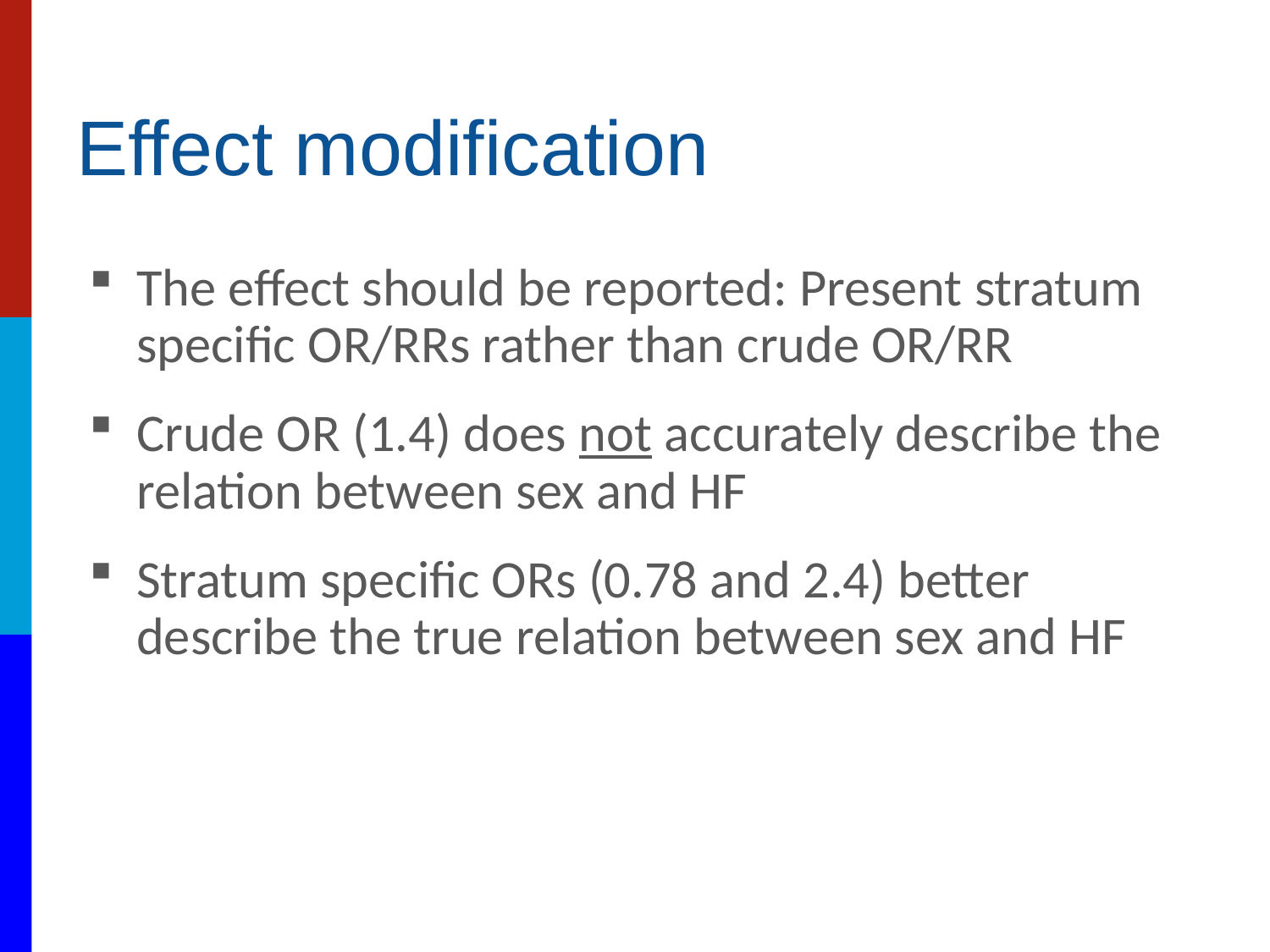

# Effect modification
The effect should be reported: Present stratum specific OR/RRs rather than crude OR/RR
Crude OR (1.4) does not accurately describe the relation between sex and HF
Stratum specific ORs (0.78 and 2.4) better describe the true relation between sex and HF